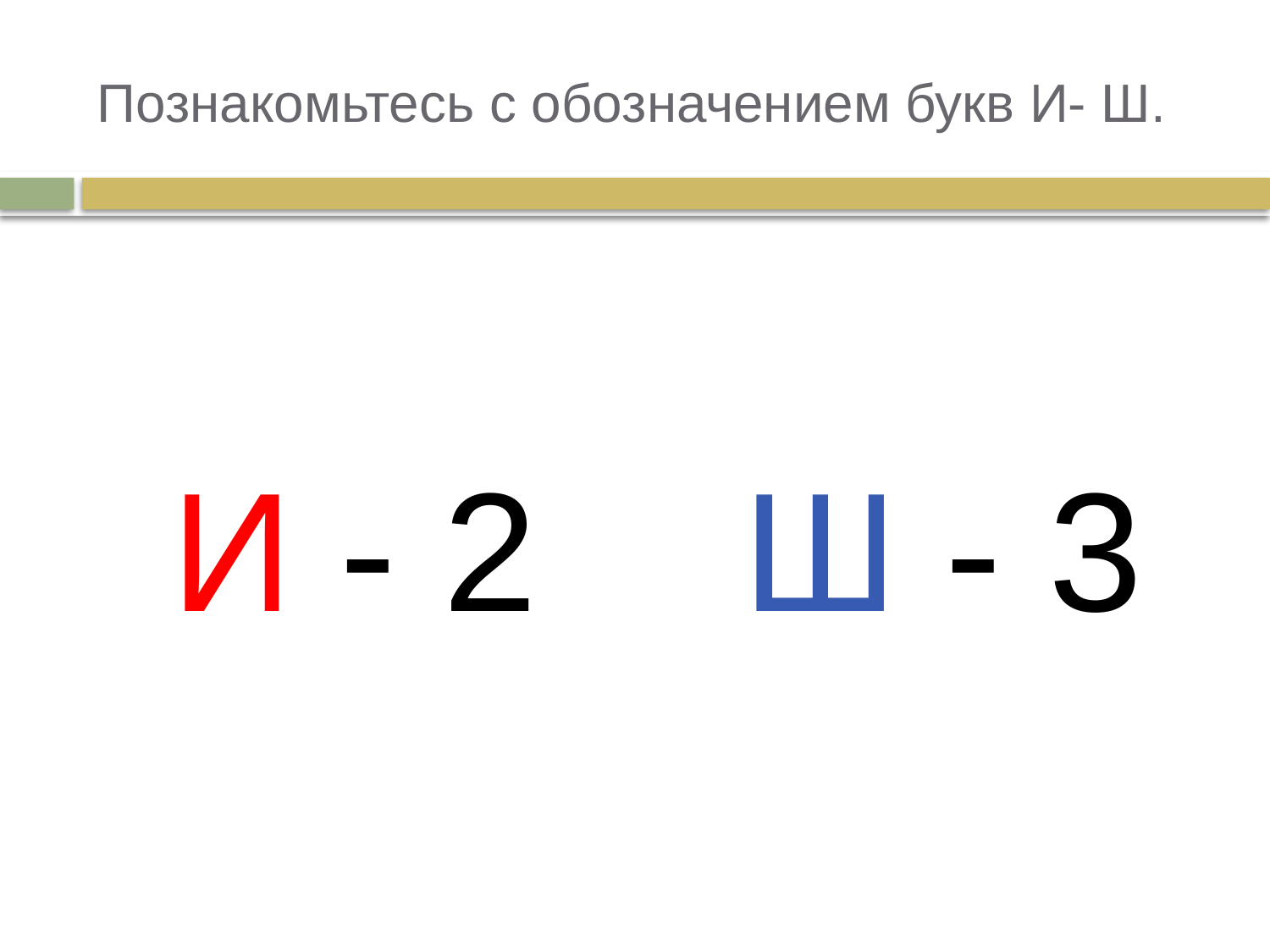

# Познакомьтесь с обозначением букв И- Ш.

И - 2

Ш - 3